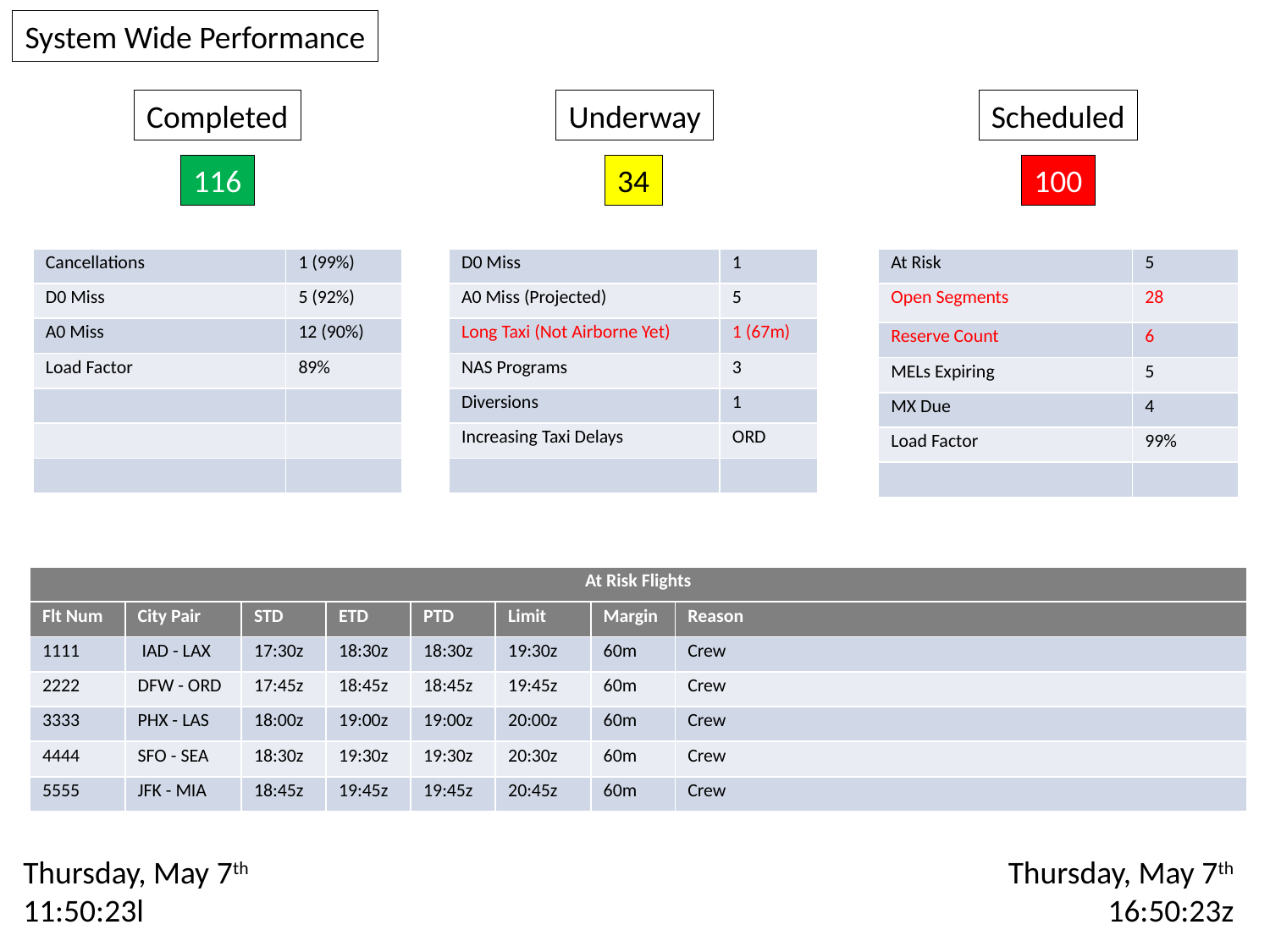

System Wide Performance
Completed
Underway
Scheduled
116
34
100
| Cancellations | 1 (99%) |
| --- | --- |
| D0 Miss | 5 (92%) |
| A0 Miss | 12 (90%) |
| Load Factor | 89% |
|  |  |
|  |  |
|  |  |
| D0 Miss | 1 |
| --- | --- |
| A0 Miss (Projected) | 5 |
| Long Taxi (Not Airborne Yet) | 1 (67m) |
| NAS Programs | 3 |
| Diversions | 1 |
| Increasing Taxi Delays | ORD |
|  |  |
| At Risk | 5 |
| --- | --- |
| Open Segments | 28 |
| Reserve Count | 6 |
| MELs Expiring | 5 |
| MX Due | 4 |
| Load Factor | 99% |
|  |  |
| At Risk Flights |  |  |  |  |  |  |  |
| --- | --- | --- | --- | --- | --- | --- | --- |
| Flt Num | City Pair | STD | ETD | PTD | Limit | Margin | Reason |
| 1111 | IAD - LAX | 17:30z | 18:30z | 18:30z | 19:30z | 60m | Crew |
| 2222 | DFW - ORD | 17:45z | 18:45z | 18:45z | 19:45z | 60m | Crew |
| 3333 | PHX - LAS | 18:00z | 19:00z | 19:00z | 20:00z | 60m | Crew |
| 4444 | SFO - SEA | 18:30z | 19:30z | 19:30z | 20:30z | 60m | Crew |
| 5555 | JFK - MIA | 18:45z | 19:45z | 19:45z | 20:45z | 60m | Crew |
Thursday, May 7th
16:50:23z
Thursday, May 7th
11:50:23l